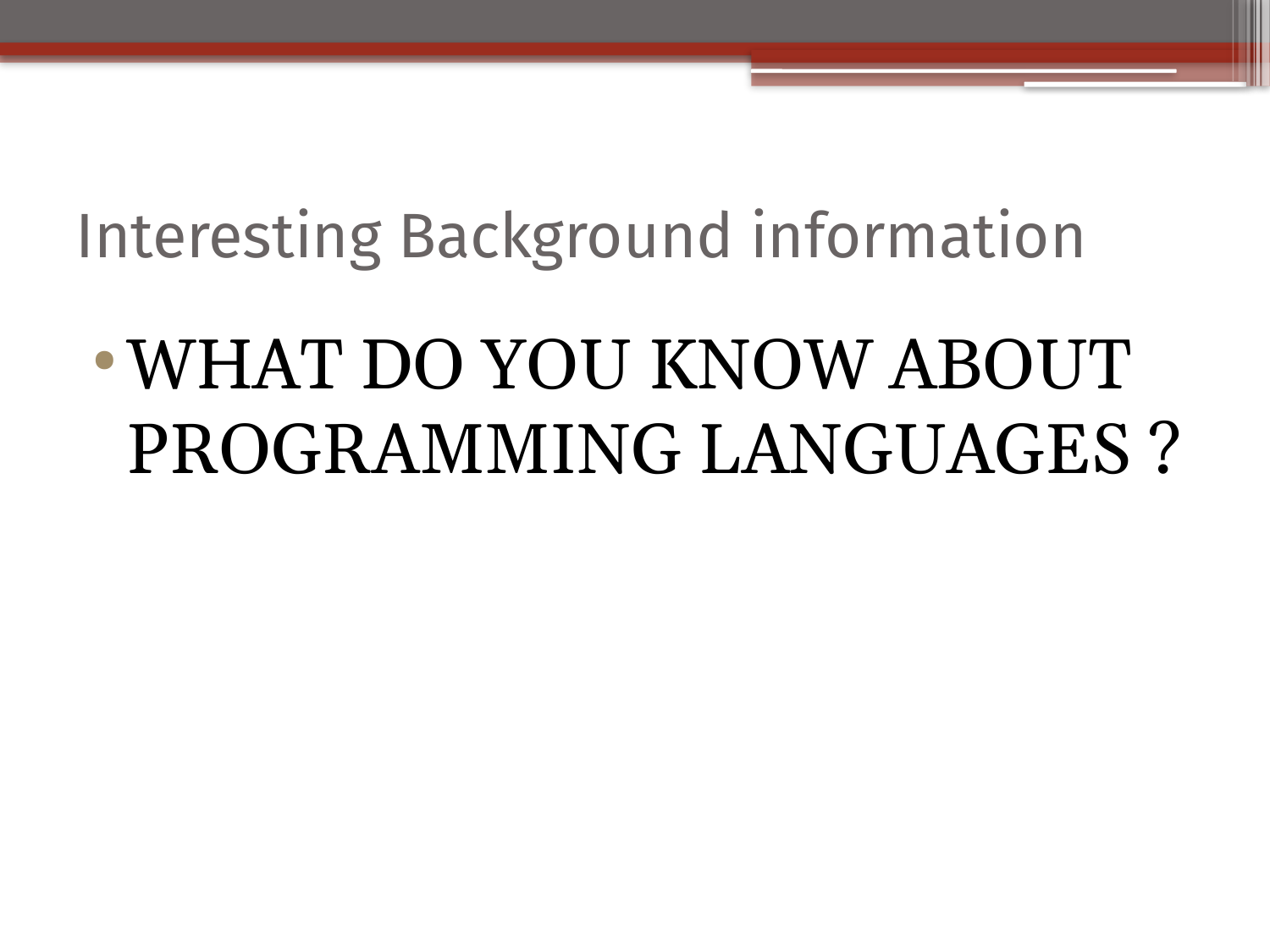

# Interesting Background information
WHAT DO YOU KNOW ABOUT PROGRAMMING LANGUAGES ?